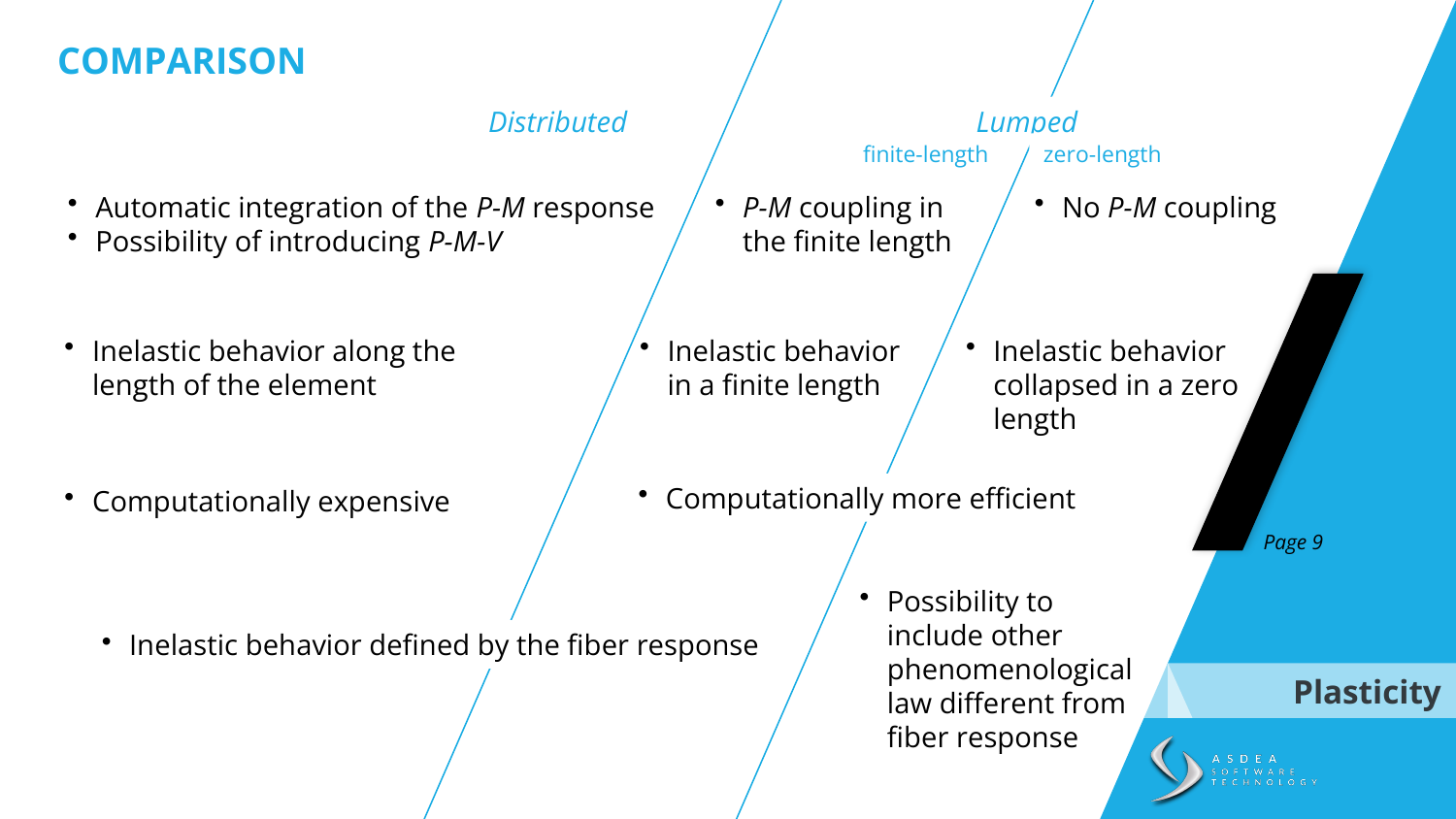

COMPARISON
Distributed
Lumped
finite-length
zero-length
Automatic integration of the P-M response
Possibility of introducing P-M-V
P-M coupling in the finite length
No P-M coupling
Inelastic behavior along the length of the element
Inelastic behavior in a finite length
Inelastic behavior collapsed in a zero length
Computationally more efficient
Computationally expensive
Page 9
Possibility to include other phenomenological law different from fiber response
Inelastic behavior defined by the fiber response

Plasticity